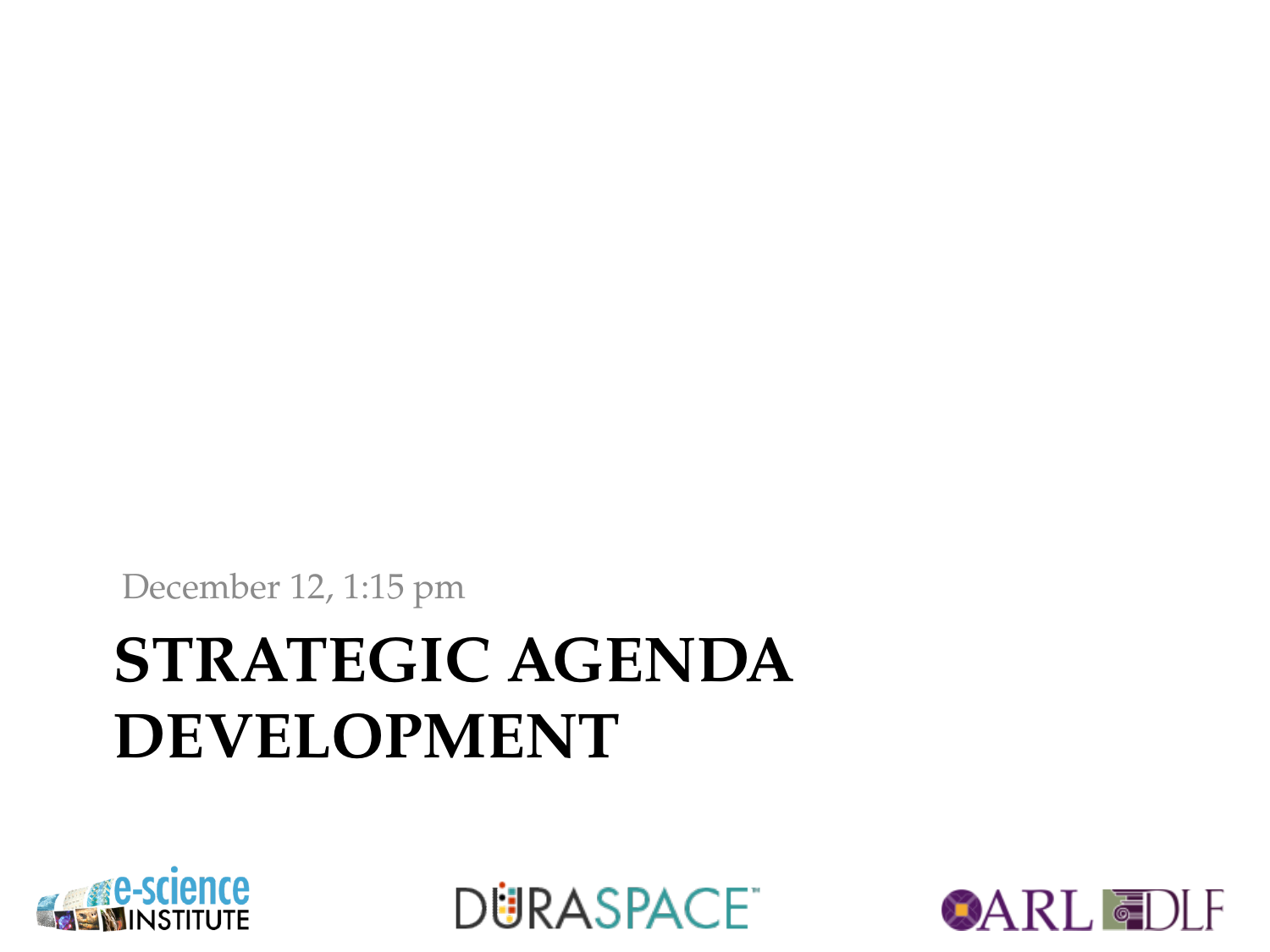

December 12, 1:15 pm
# Strategic agenda development